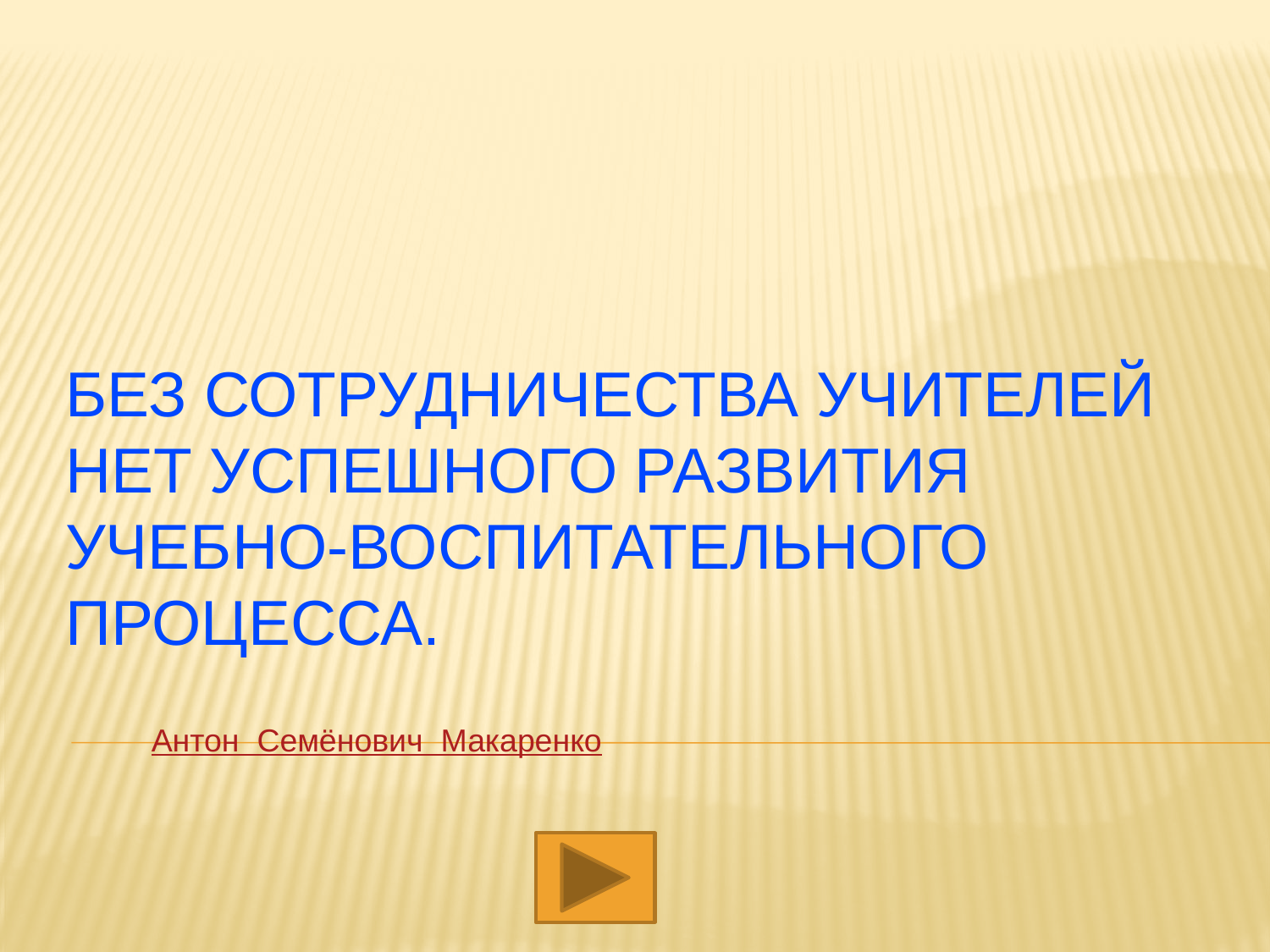

# Без сотрудничества учителей нет успешного развития учебно-воспитательного процесса.

Антон  Семёнович  Макаренко